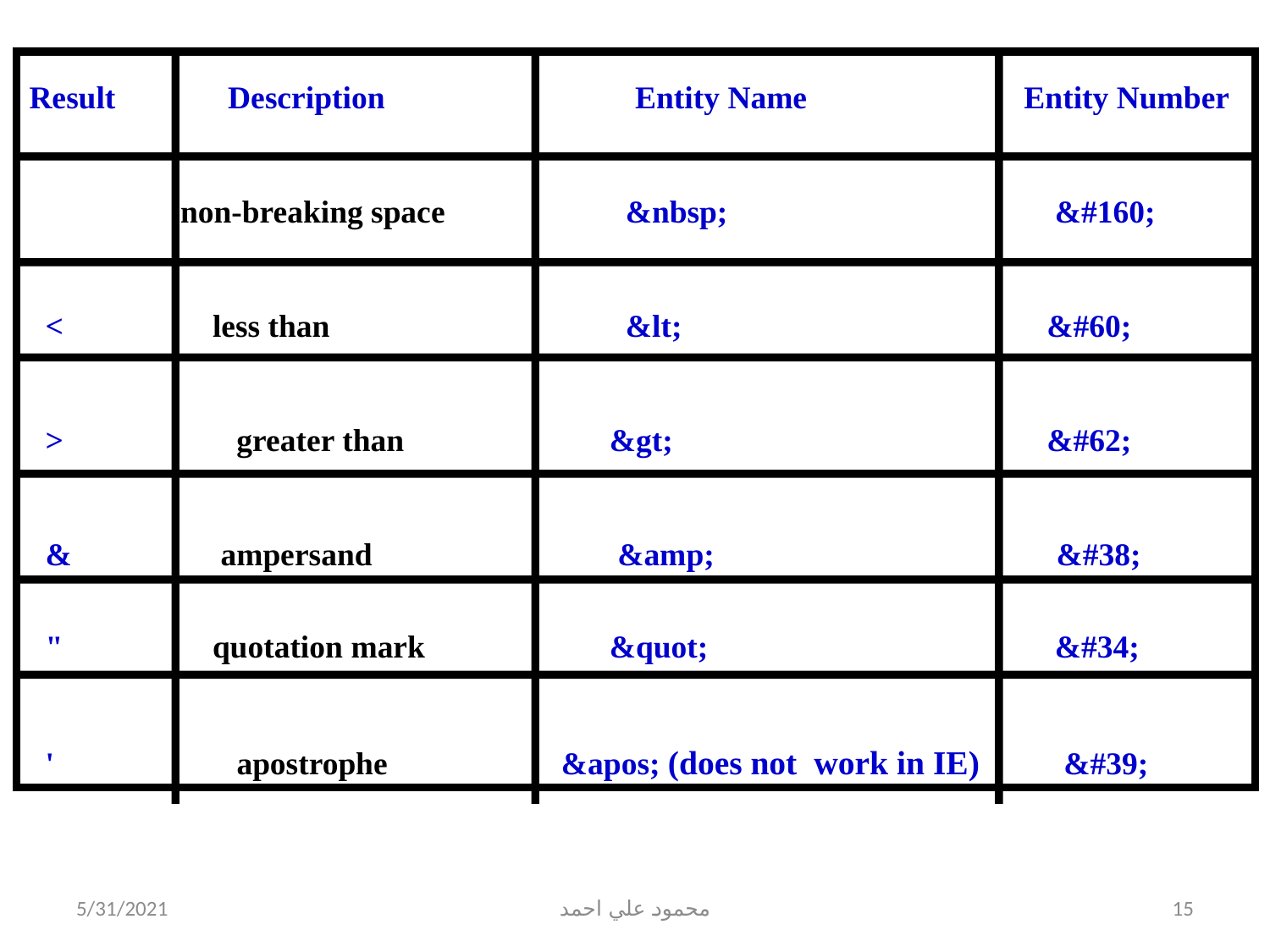

Result              Description 	                            Entity Name                           Entity Number

	   non-breaking space	           &nbsp; 		                 &#160;

  <	       less than		           &lt; 		                &#60;

  >	          greater than 	         &gt; 	   	                &#62;

  & 	        ampersand 	    	          &amp; 	                                 &#38;

  " 	       quotation mark 	         &quot; 		                 &#34;

  ' 	          apostrophe 		   &apos; (does not  work in IE)            &#39;

5/31/2021
محمود علي احمد
15